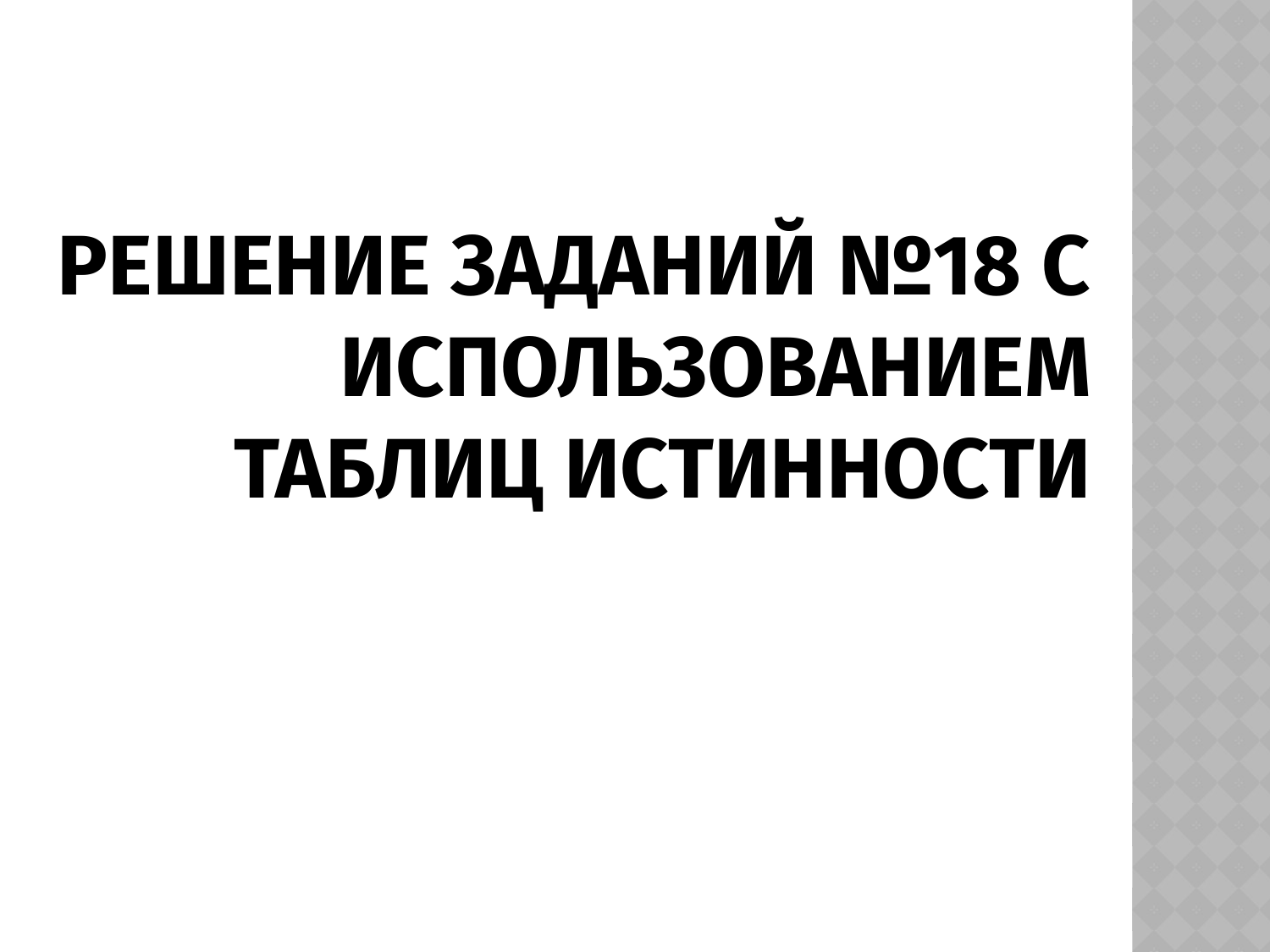

# Решение заданий №18 с использованием таблиц истинности